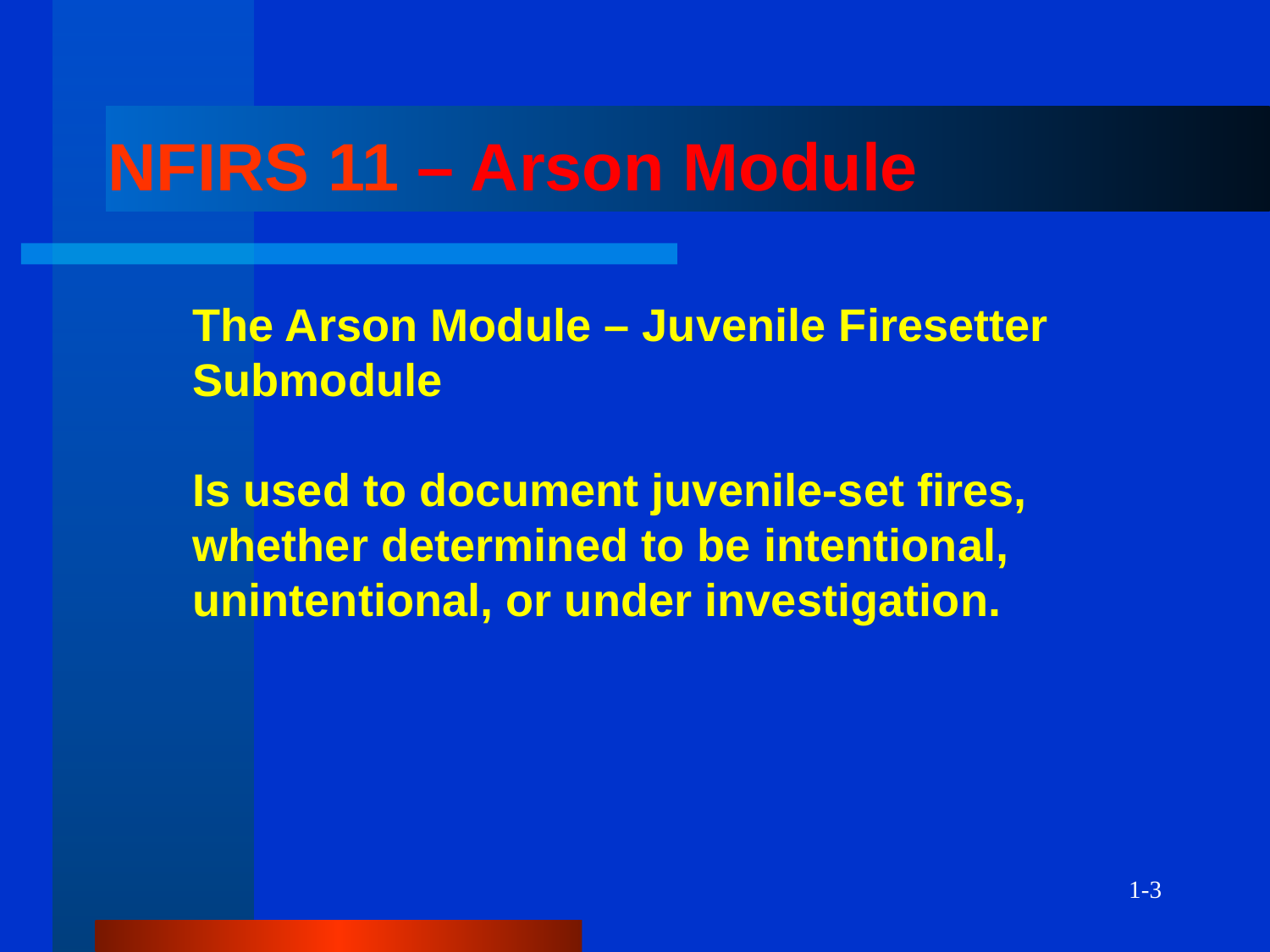

# NFIRS 11 – Arson Module

The Arson Module – Juvenile Firesetter Submodule

Is used to document juvenile-set fires, whether determined to be intentional, unintentional, or under investigation.
1-3